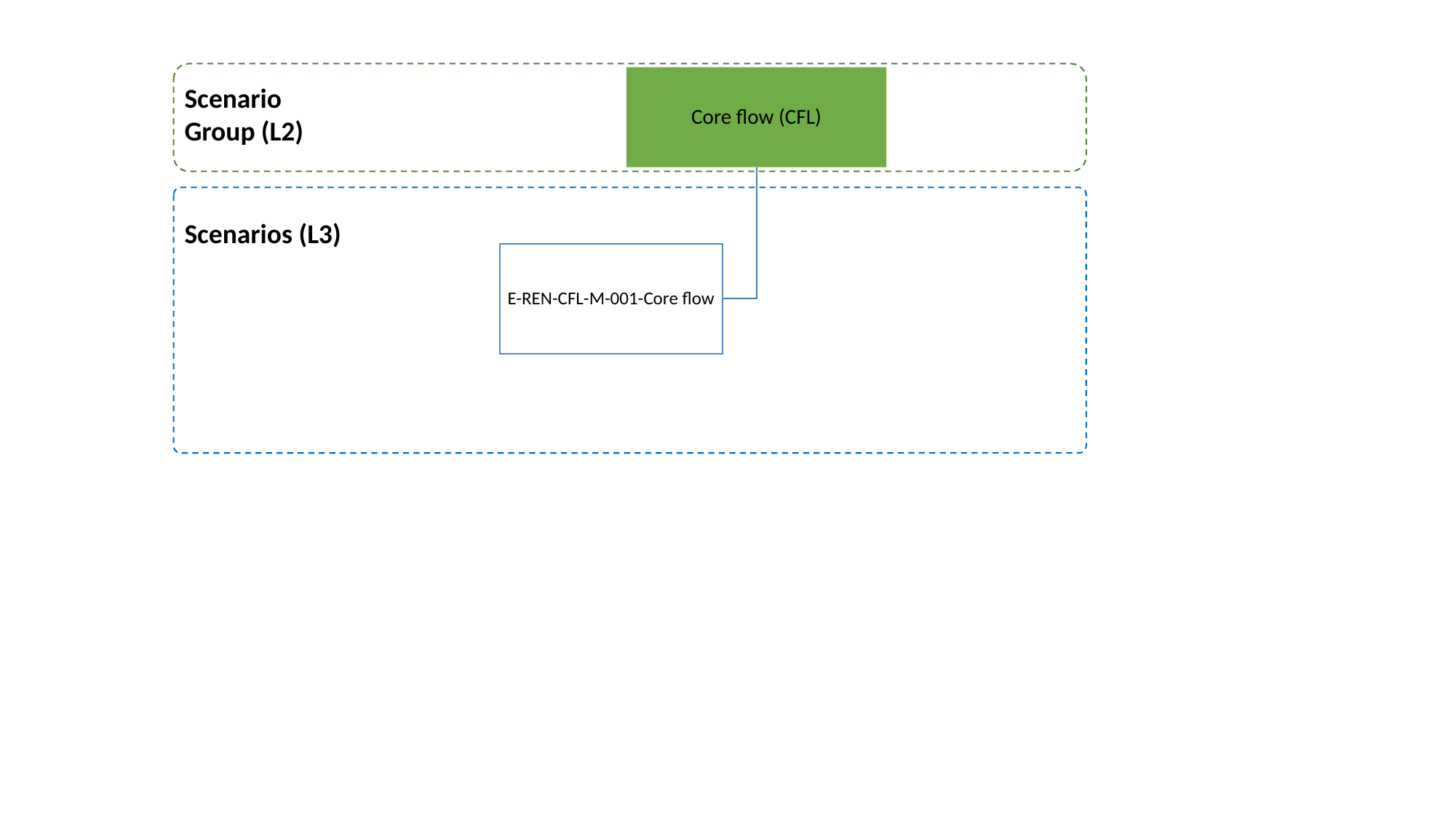

Core flow (CFL)
E-REN-CFL-M-001-Core flow
Scenario Group (L2)

Scenarios (L3)